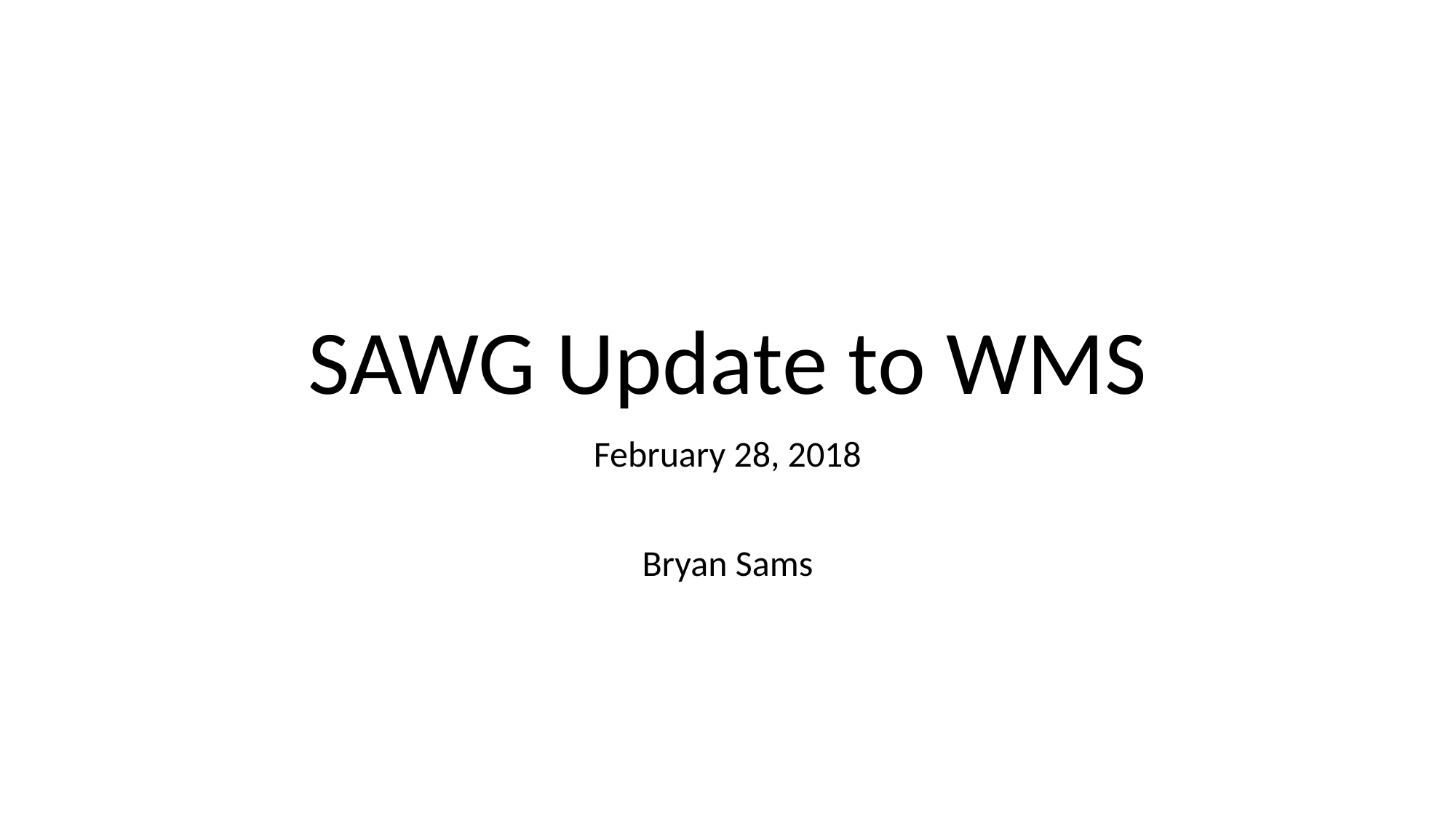

# SAWG Update to WMS
February 28, 2018

Bryan Sams